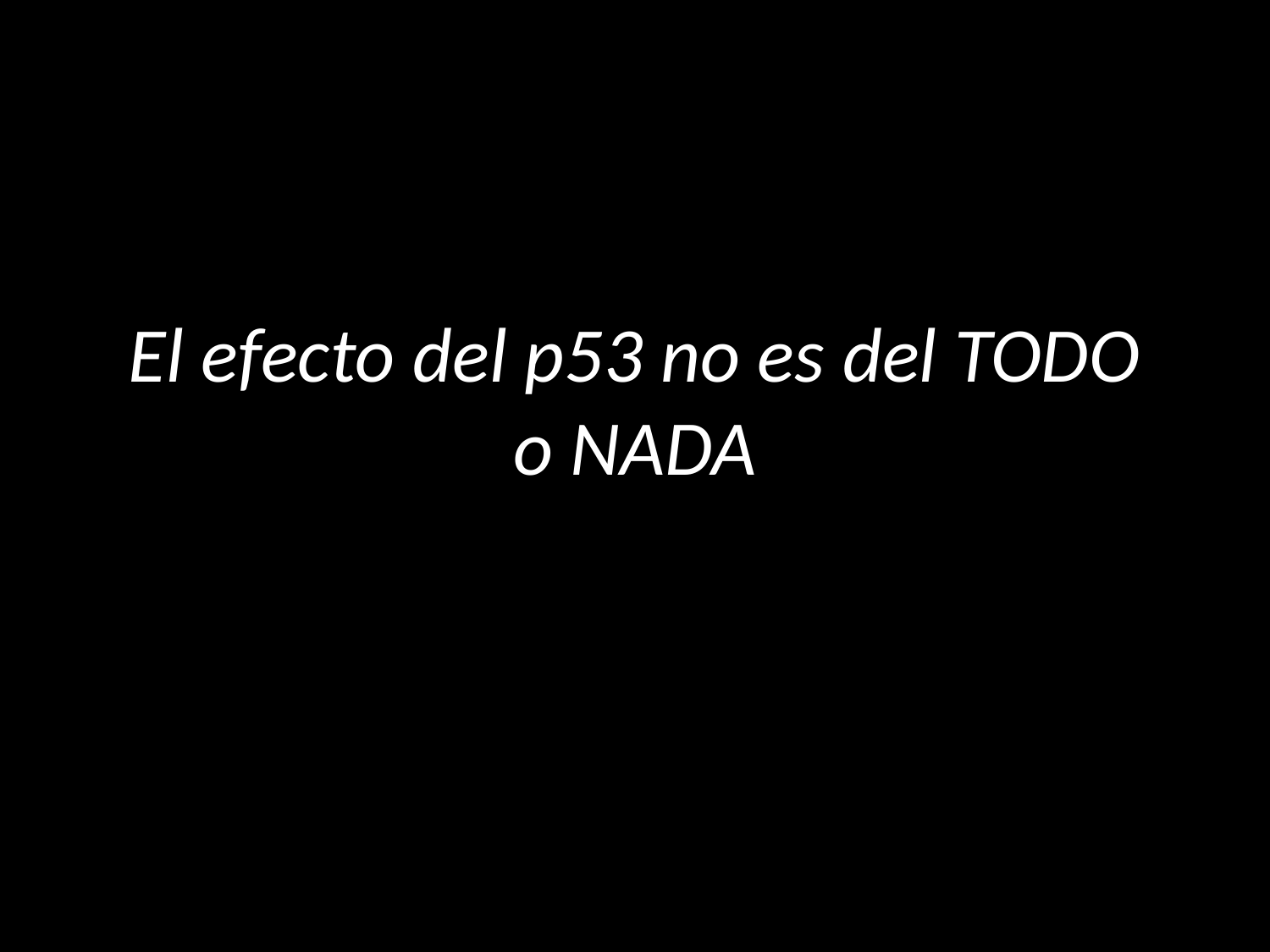

# El efecto del p53 no es del TODO o NADA